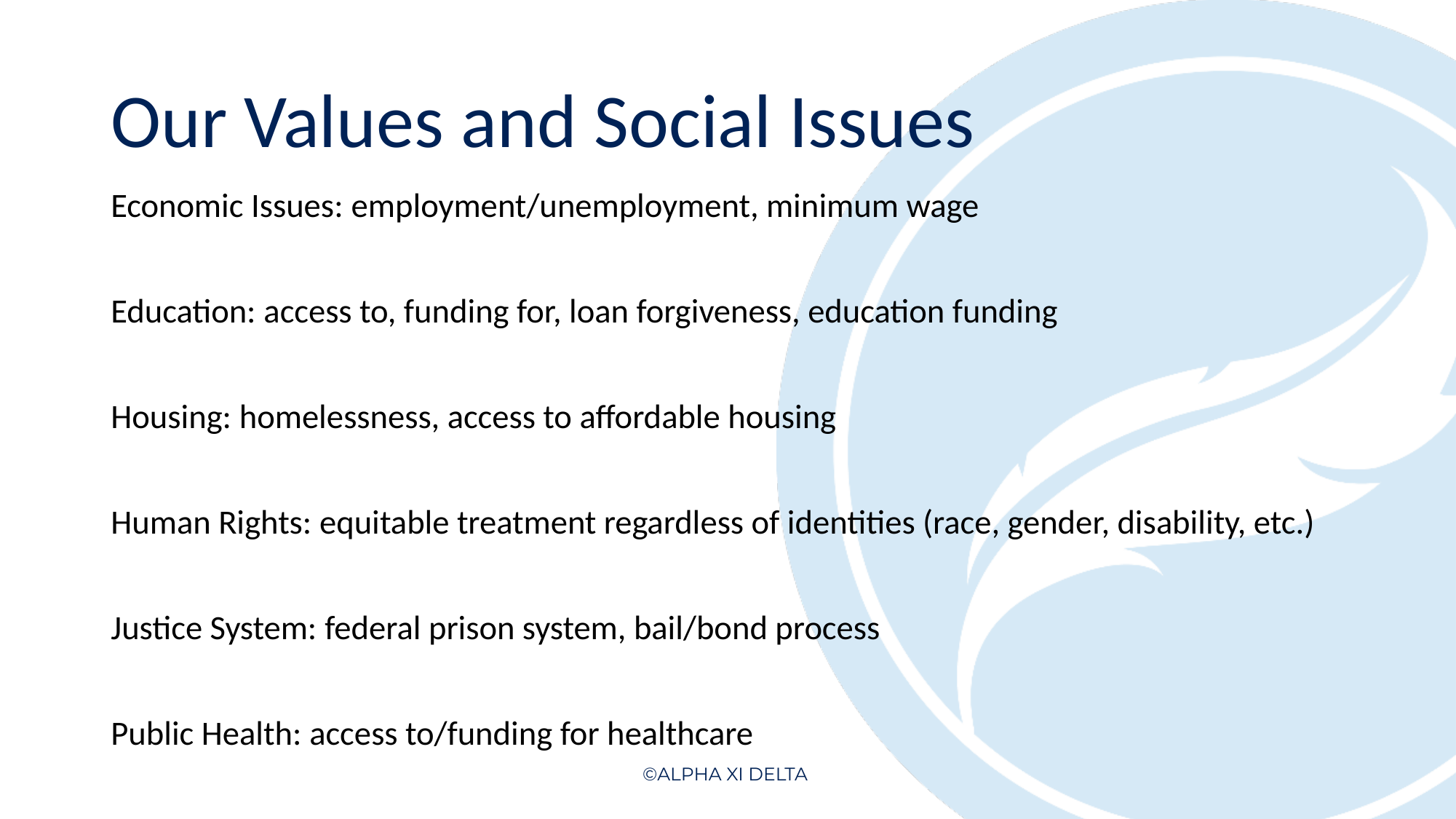

# Our Values and Social Issues
Economic Issues: employment/unemployment, minimum wage

Education: access to, funding for, loan forgiveness, education funding

Housing: homelessness, access to affordable housing

Human Rights: equitable treatment regardless of identities (race, gender, disability, etc.)

Justice System: federal prison system, bail/bond process

Public Health: access to/funding for healthcare
©ALPHA XI DELTA